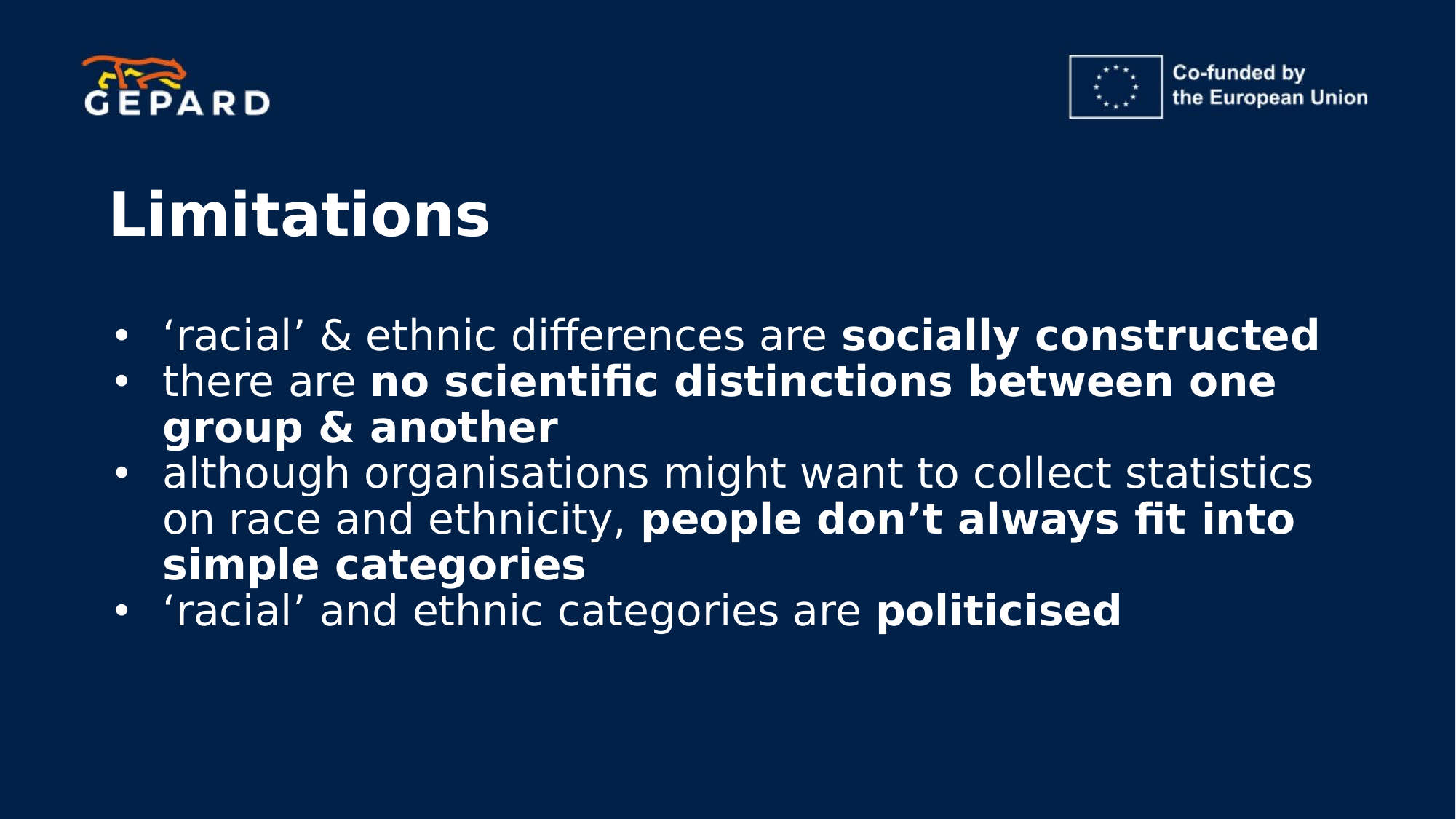

# Limitations
‘racial’ & ethnic differences are socially constructed
there are no scientific distinctions between one group & another
although organisations might want to collect statistics on race and ethnicity, people don’t always fit into simple categories
‘racial’ and ethnic categories are politicised